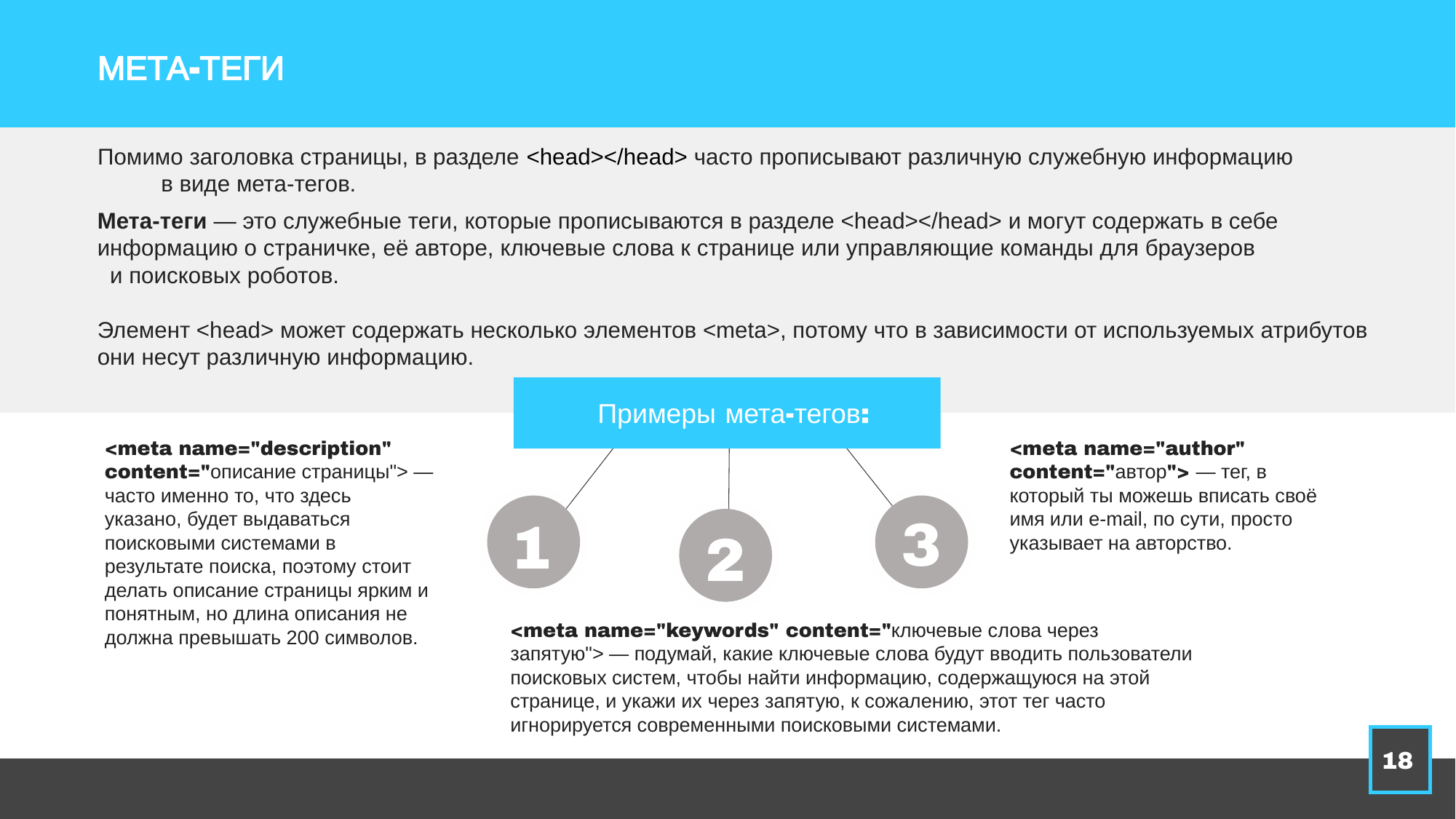

# МЕТА-ТЕГИ

Помимо заголовка страницы, в разделе <head></head> часто прописывают различную служебную информацию                в виде мета-тегов.

Мета-теги — это служебные теги, которые прописываются в разделе <head></head> и могут содержать в себе информацию о страничке, её авторе, ключевые слова к странице или управляющие команды для браузеров                      и поисковых роботов.

Элемент <head> может содержать несколько элементов <meta>, потому что в зависимости от используемых атрибутов они несут различную информацию.

Примеры мета-тегов:
<meta name="author" content="автор"> — тег, в который ты можешь вписать своё имя или e-mail, по сути, просто указывает на авторство.
<meta name="description" content="описание страницы"> — часто именно то, что здесь указано, будет выдаваться поисковыми системами в результате поиска, поэтому стоит делать описание страницы ярким и понятным, но длина описания не должна превышать 200 символов.

3
1

2
<meta name="keywords" content="ключевые слова через запятую"> — подумай, какие ключевые слова будут вводить пользователи поисковых систем, чтобы найти информацию, содержащуюся на этой странице, и укажи их через запятую, к сожалению, этот тег часто игнорируется современными поисковыми системами.

18